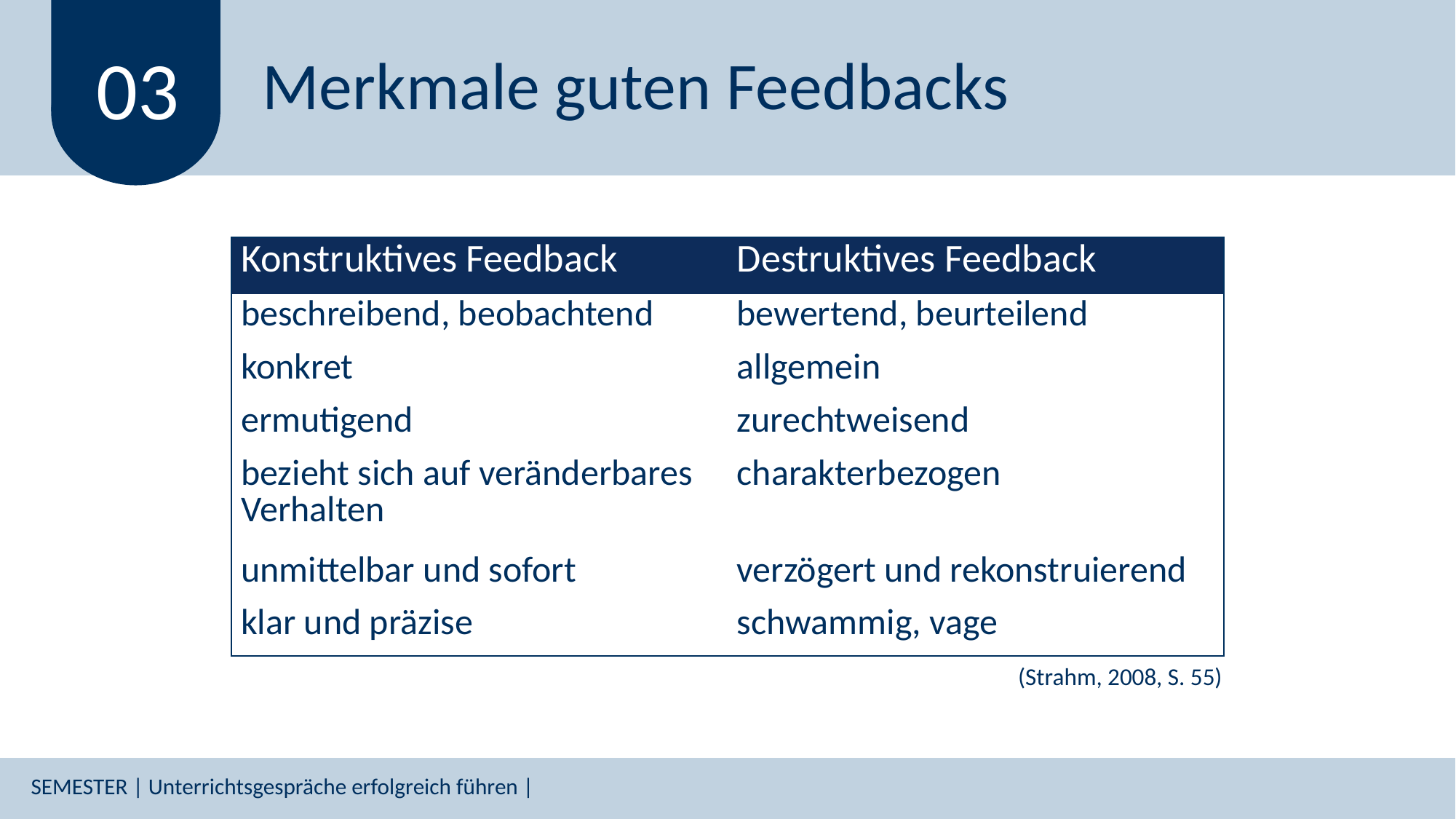

# Merkmale guten Feedbacks
03
| Konstruktives Feedback | Destruktives Feedback |
| --- | --- |
| beschreibend, beobachtend | bewertend, beurteilend |
| konkret | allgemein |
| ermutigend | zurechtweisend |
| bezieht sich auf veränderbares Verhalten | charakterbezogen |
| unmittelbar und sofort | verzögert und rekonstruierend |
| klar und präzise | schwammig, vage |
(Strahm, 2008, S. 55)
SEMESTER | Unterrichtsgespräche erfolgreich führen |